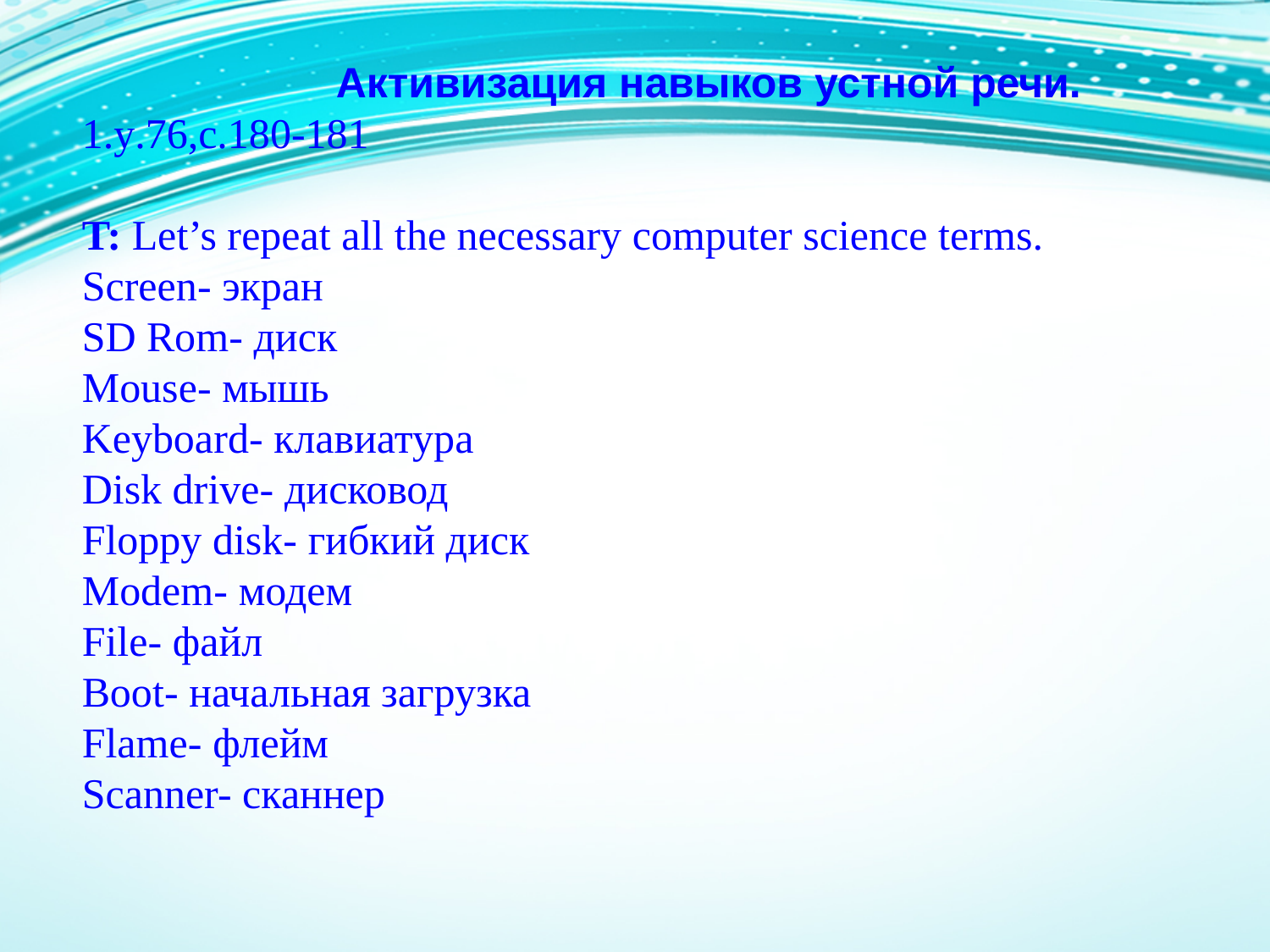

Активизация навыков устной речи.
1.у.76,с.180-181
T: Let’s repeat all the necessary computer science terms. 
Screen- экран
SD Rom- диск
Mouse- мышь
Keyboard- клавиатура
Disk drive- дисковод
Floppy disk- гибкий диск
Modem- модем
File- файл
Boot- начальная загрузка
Flame- флейм
Scanner- сканнер